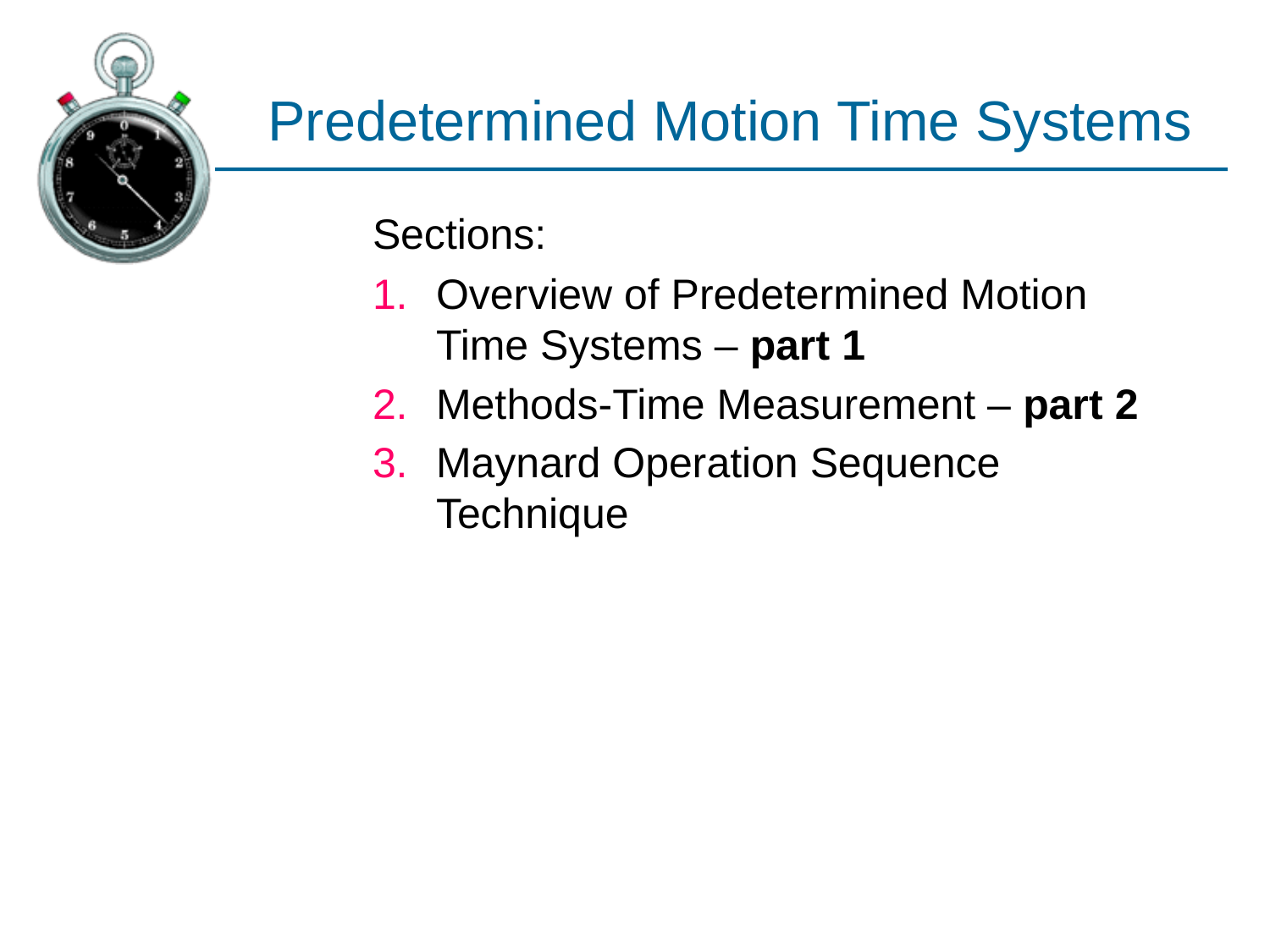

# Predetermined Motion Time Systems
Sections:
Overview of Predetermined Motion Time Systems – part 1
Methods-Time Measurement – part 2
Maynard Operation Sequence Technique